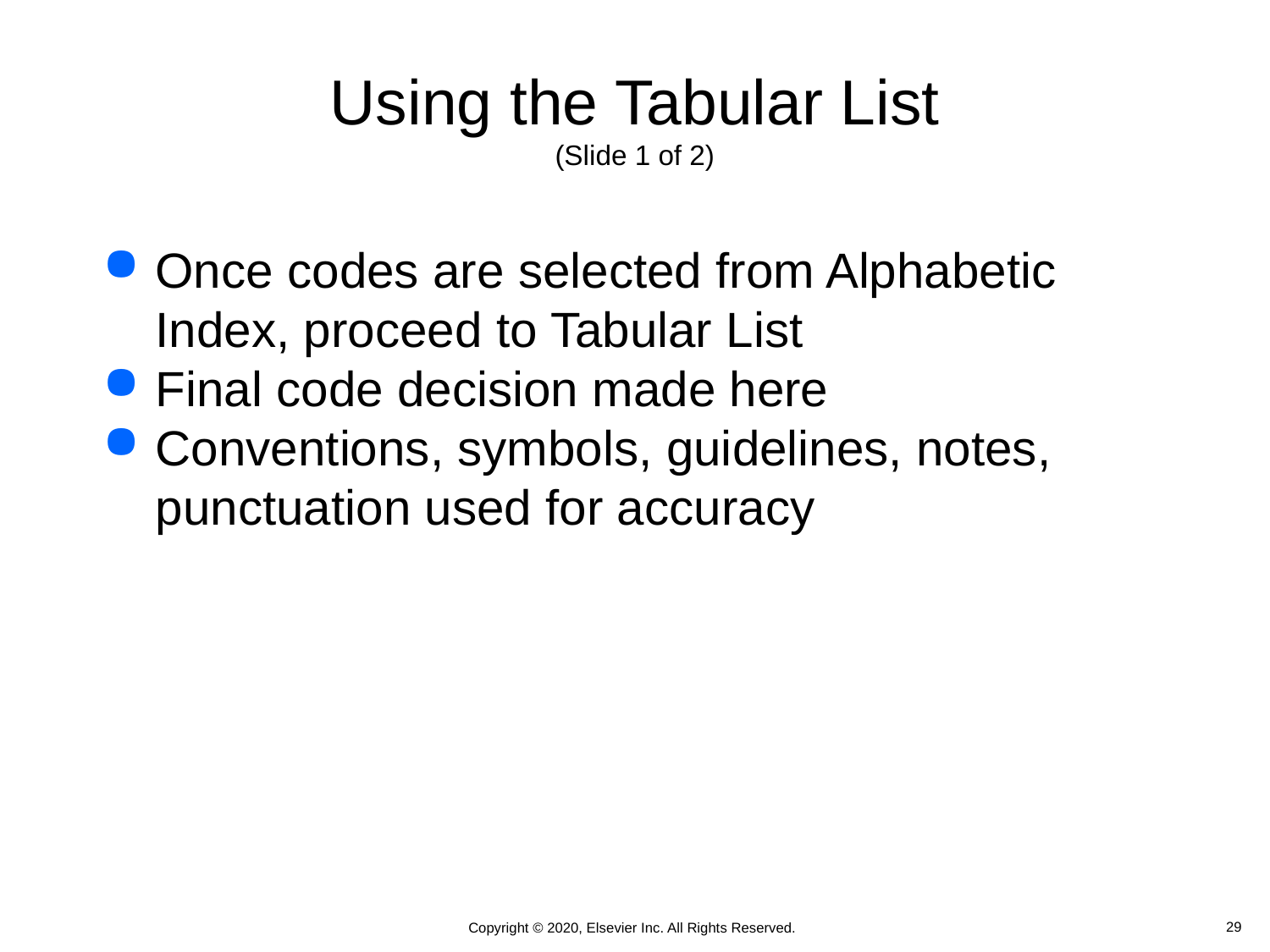

# Using the Tabular List (Slide 1 of 2)
Once codes are selected from Alphabetic Index, proceed to Tabular List
Final code decision made here
Conventions, symbols, guidelines, notes, punctuation used for accuracy
 29